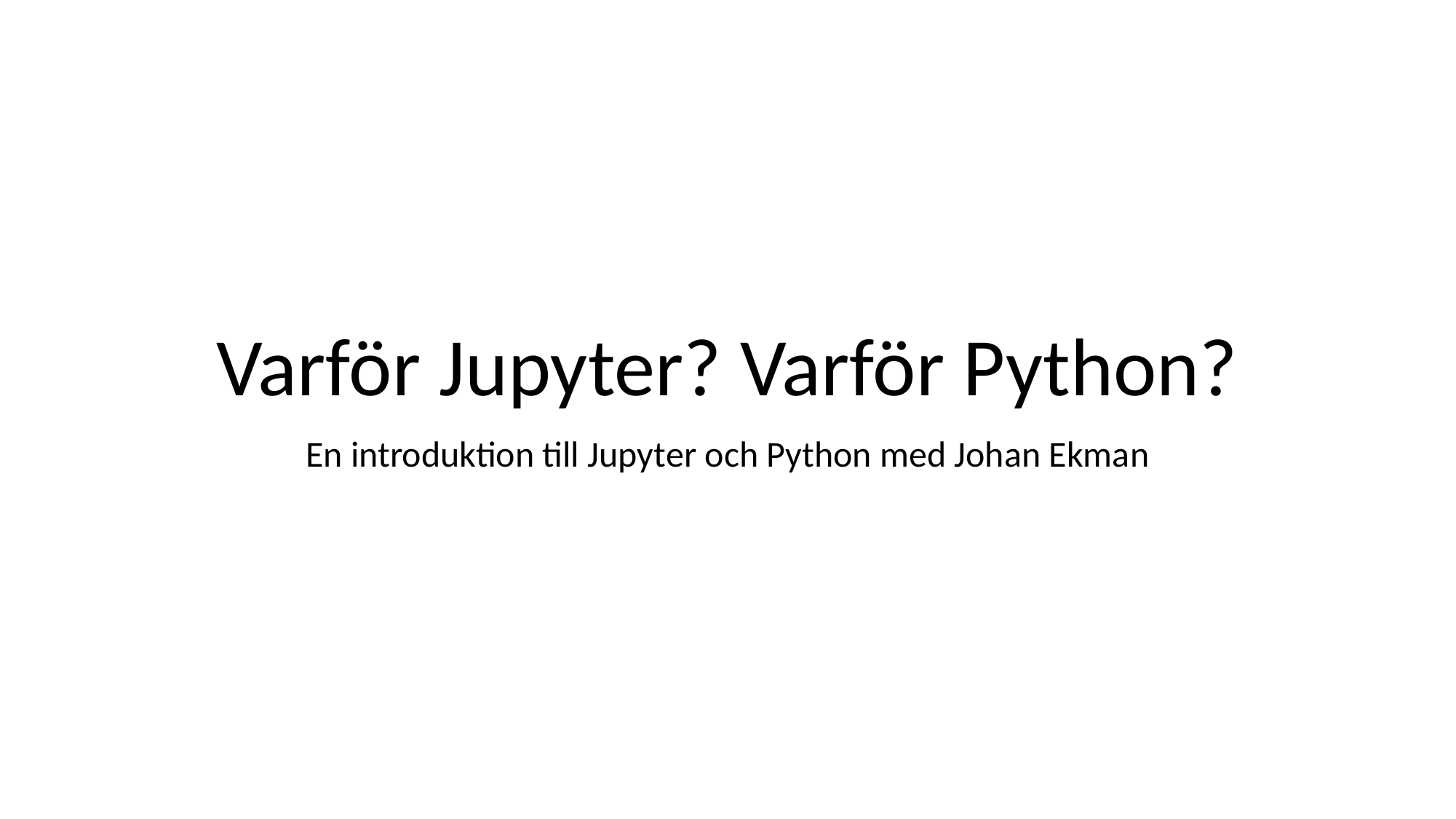

# Varför Jupyter? Varför Python?
En introduktion till Jupyter och Python med Johan Ekman